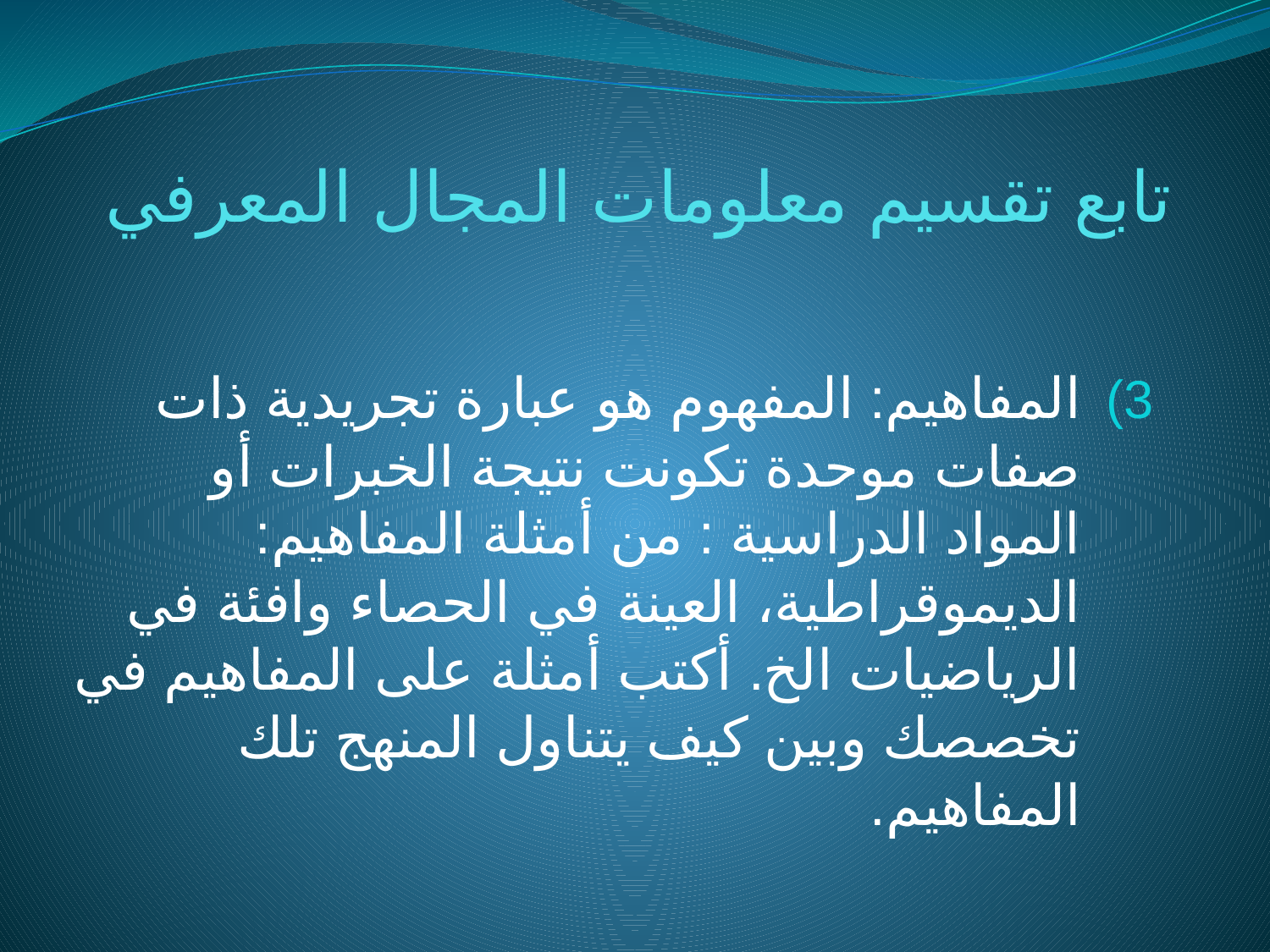

# تابع تقسيم معلومات المجال المعرفي
المفاهيم: المفهوم هو عبارة تجريدية ذات صفات موحدة تكونت نتيجة الخبرات أو المواد الدراسية : من أمثلة المفاهيم: الديموقراطية، العينة في الحصاء وافئة في الرياضيات الخ. أكتب أمثلة على المفاهيم في تخصصك وبين كيف يتناول المنهج تلك المفاهيم.